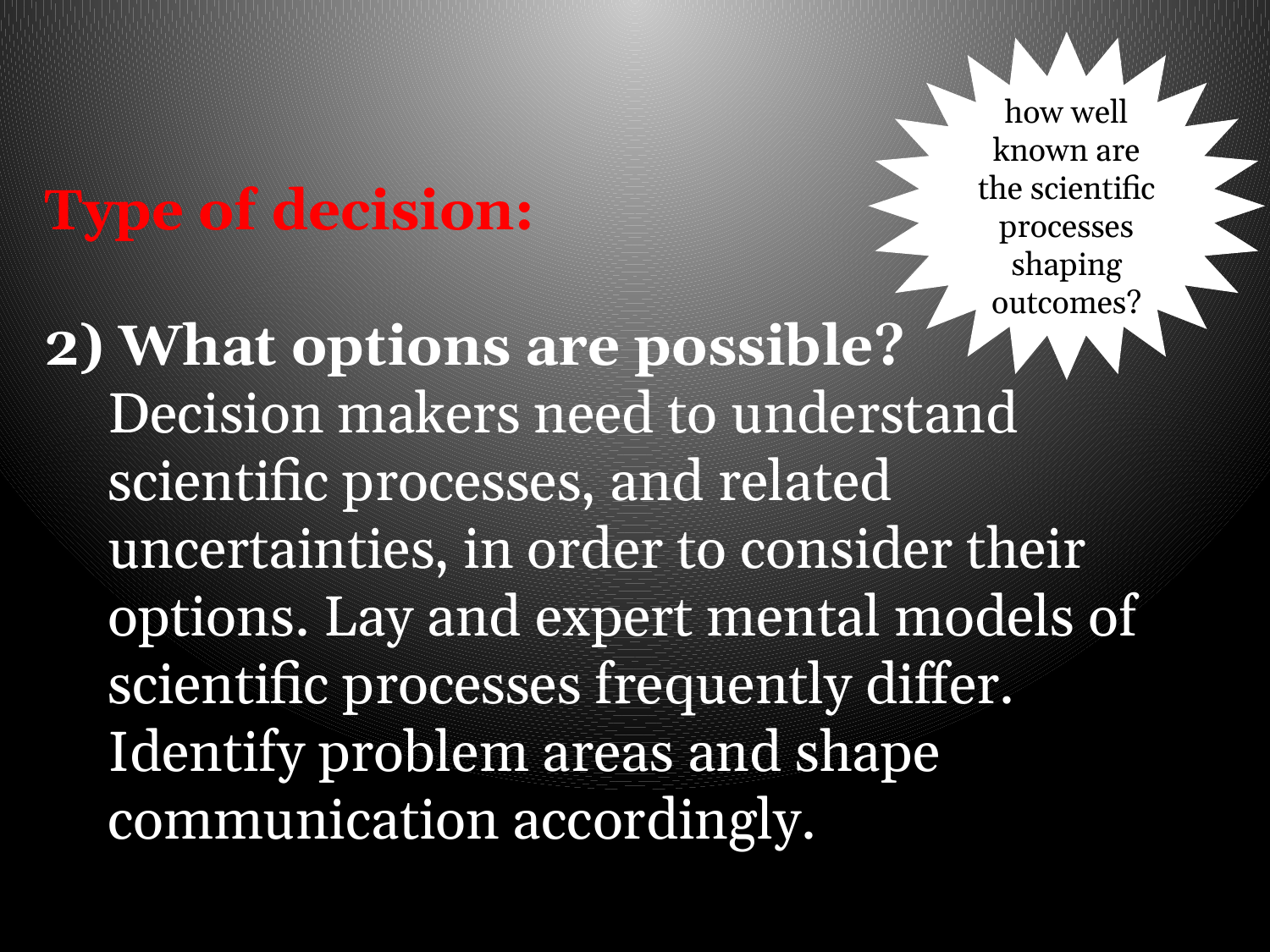

Type of decision:

2) What options are possible?
Decision makers need to understand scientific processes, and related uncertainties, in order to consider their options. Lay and expert mental models of scientific processes frequently differ. Identify problem areas and shape communication accordingly.

how well known are the scientific processes shaping outcomes?